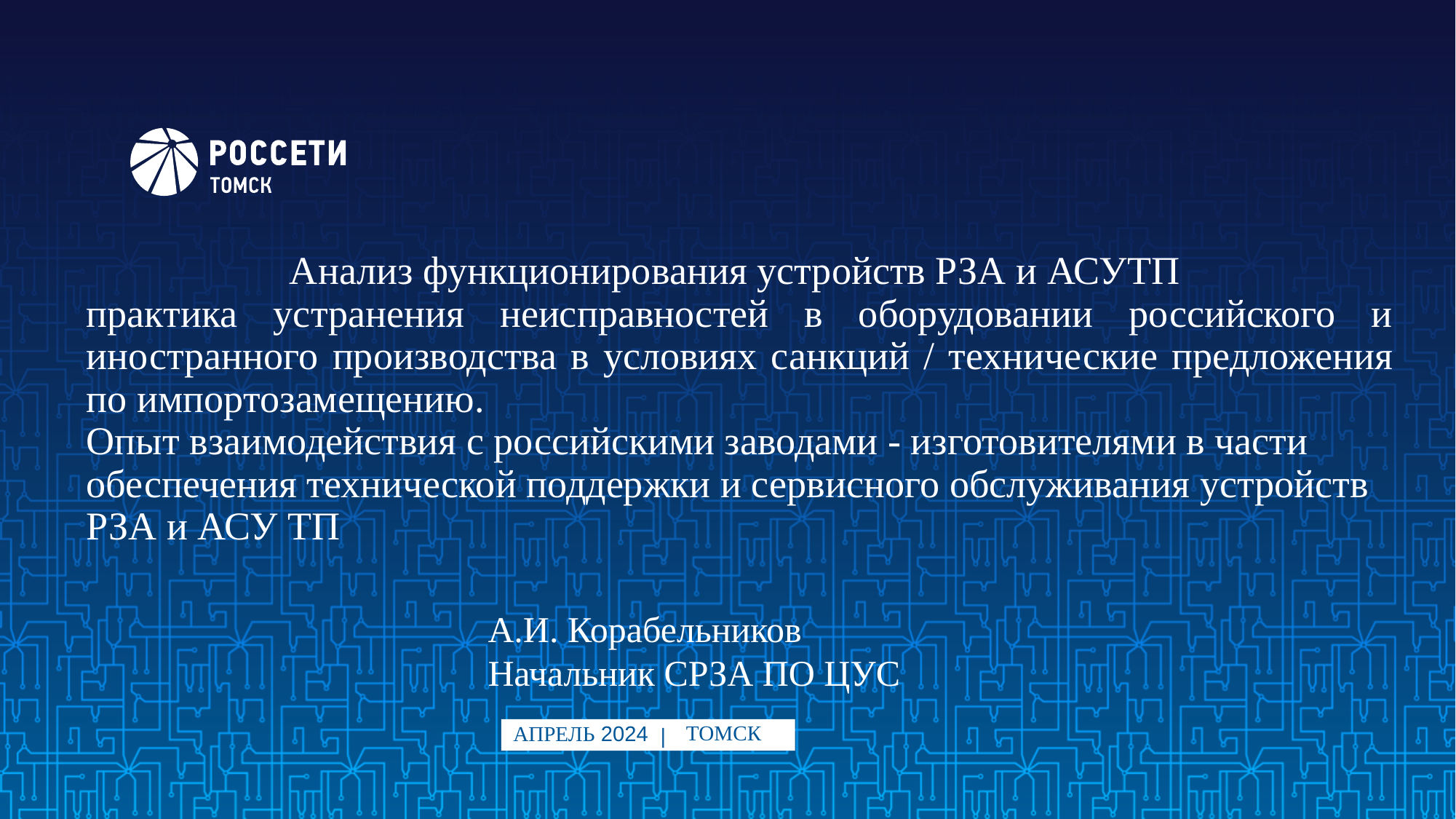

Анализ функционирования устройств РЗА и АСУТП
практика устранения неисправностей в оборудовании российского и иностранного производства в условиях санкций / технические предложения по импортозамещению.
Опыт взаимодействия с российскими заводами - изготовителями в части обеспечения технической поддержки и сервисного обслуживания устройств РЗА и АСУ ТП
А.И. Корабельников
Начальник СРЗА ПО ЦУС
ТОМСК
АПРЕЛЬ 2024
     |